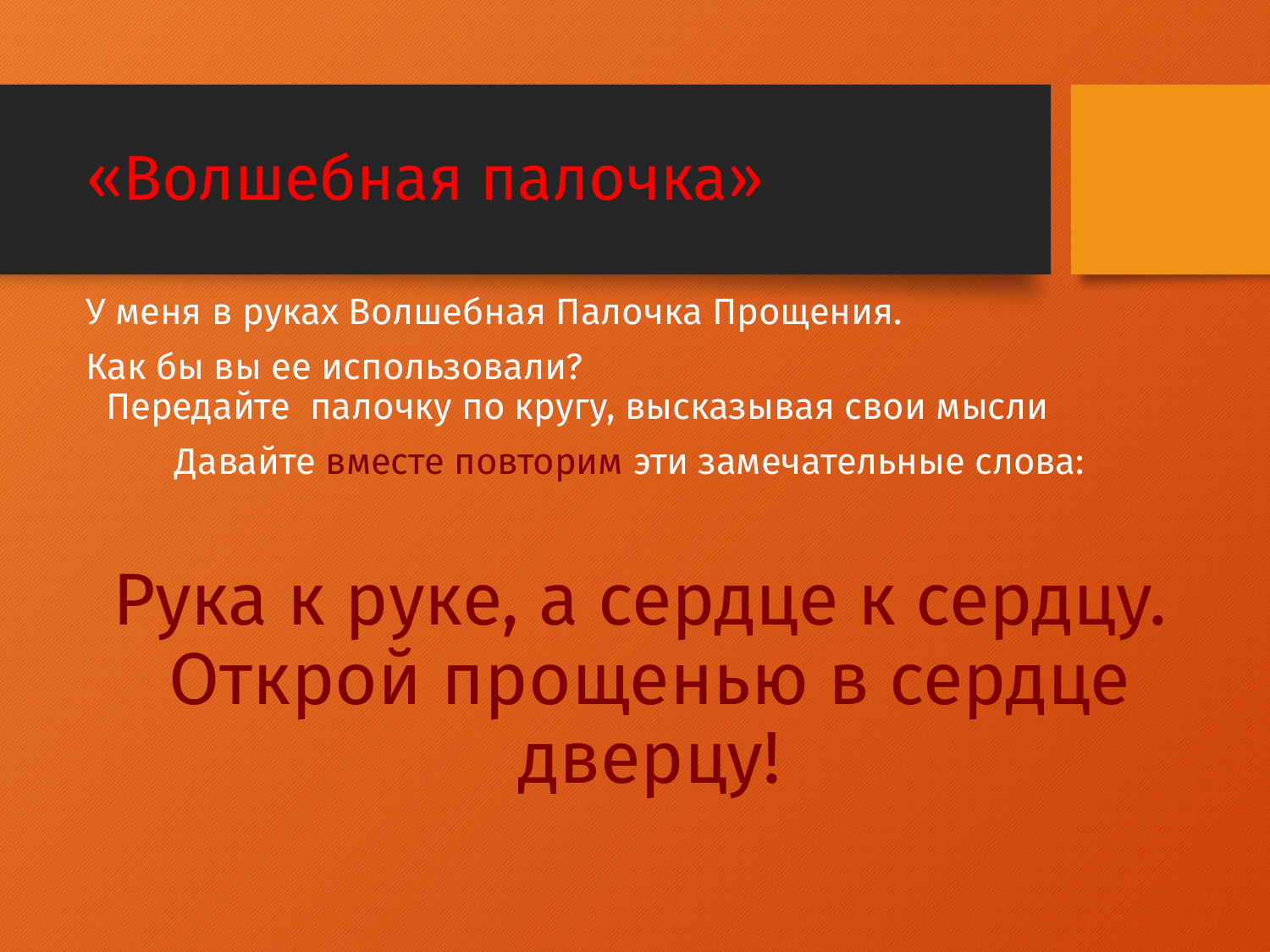

# «Волшебная палочка»
 У меня в руках Волшебная Палочка Прощения.
 Как бы вы ее использовали? 
Передайте  палочку по кругу, высказывая свои мысли
Давайте вместе повторим эти замечательные слова: 
Рука к руке, а сердце к сердцу. 
Открой прощенью в сердце дверцу!